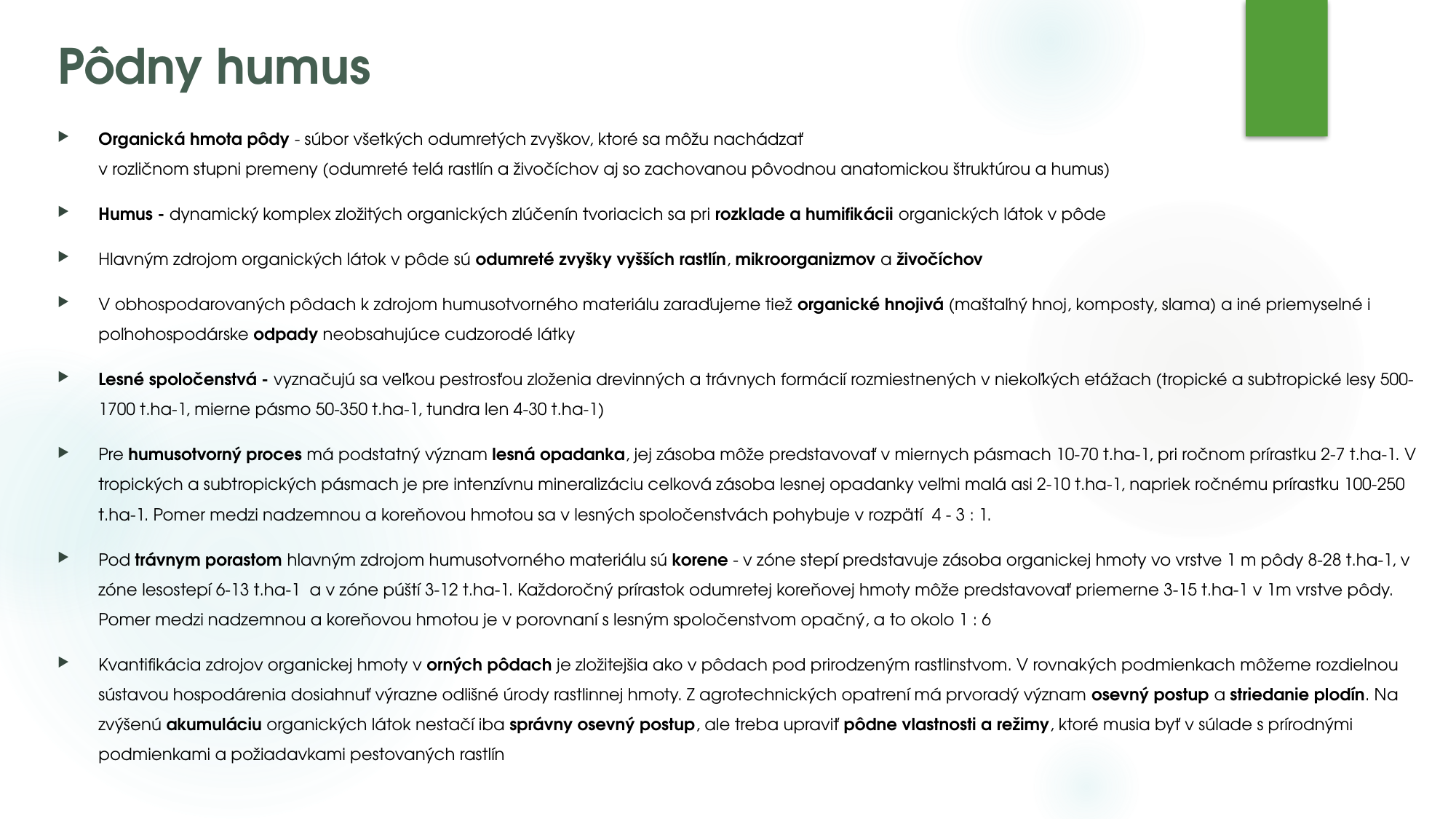

# Pôdny humus
Organická hmota pôdy - súbor všetkých odumretých zvyškov, ktoré sa môžu nachádzať
v rozličnom stupni premeny (odumreté telá rastlín a živočíchov aj so zachovanou pôvodnou anatomickou štruktúrou a humus)
Humus - dynamický komplex zložitých organických zlúčenín tvoriacich sa pri rozklade a humifikácii organických látok v pôde
Hlavným zdrojom organických látok v pôde sú odumreté zvyšky vyšších rastlín, mikroorganizmov a živočíchov
V obhospodarovaných pôdach k zdrojom humusotvorného materiálu zaraďujeme tiež organické hnojivá (maštaľný hnoj, komposty, slama) a iné priemyselné i poľnohospodárske odpady neobsahujúce cudzorodé látky
Lesné spoločenstvá - vyznačujú sa veľkou pestrosťou zloženia drevinných a trávnych formácií rozmiestnených v niekoľkých etážach (tropické a subtropické lesy 500-1700 t.ha-1, mierne pásmo 50-350 t.ha-1, tundra len 4-30 t.ha-1)
Pre humusotvorný proces má podstatný význam lesná opadanka, jej zásoba môže predstavovať v miernych pásmach 10-70 t.ha-1, pri ročnom prírastku 2-7 t.ha-1. V tropických a subtropických pásmach je pre intenzívnu mineralizáciu celková zásoba lesnej opadanky veľmi malá asi 2-10 t.ha-1, napriek ročnému prírastku 100-250 t.ha-1. Pomer medzi nadzemnou a koreňovou hmotou sa v lesných spoločenstvách pohybuje v rozpätí  4 - 3 : 1.
Pod trávnym porastom hlavným zdrojom humusotvorného materiálu sú korene - v zóne stepí predstavuje zásoba organickej hmoty vo vrstve 1 m pôdy 8-28 t.ha-1, v zóne lesostepí 6-13 t.ha-1  a v zóne púští 3-12 t.ha-1. Každoročný prírastok odumretej koreňovej hmoty môže predstavovať priemerne 3-15 t.ha-1 v 1m vrstve pôdy. Pomer medzi nadzemnou a koreňovou hmotou je v porovnaní s lesným spoločenstvom opačný, a to okolo 1 : 6
Kvantifikácia zdrojov organickej hmoty v orných pôdach je zložitejšia ako v pôdach pod prirodzeným rastlinstvom. V rovnakých podmienkach môžeme rozdielnou sústavou hospodárenia dosiahnuť výrazne odlišné úrody rastlinnej hmoty. Z agrotechnických opatrení má prvoradý význam osevný postup a striedanie plodín. Na zvýšenú akumuláciu organických látok nestačí iba správny osevný postup, ale treba upraviť pôdne vlastnosti a režimy, ktoré musia byť v súlade s prírodnými podmienkami a požiadavkami pestovaných rastlín